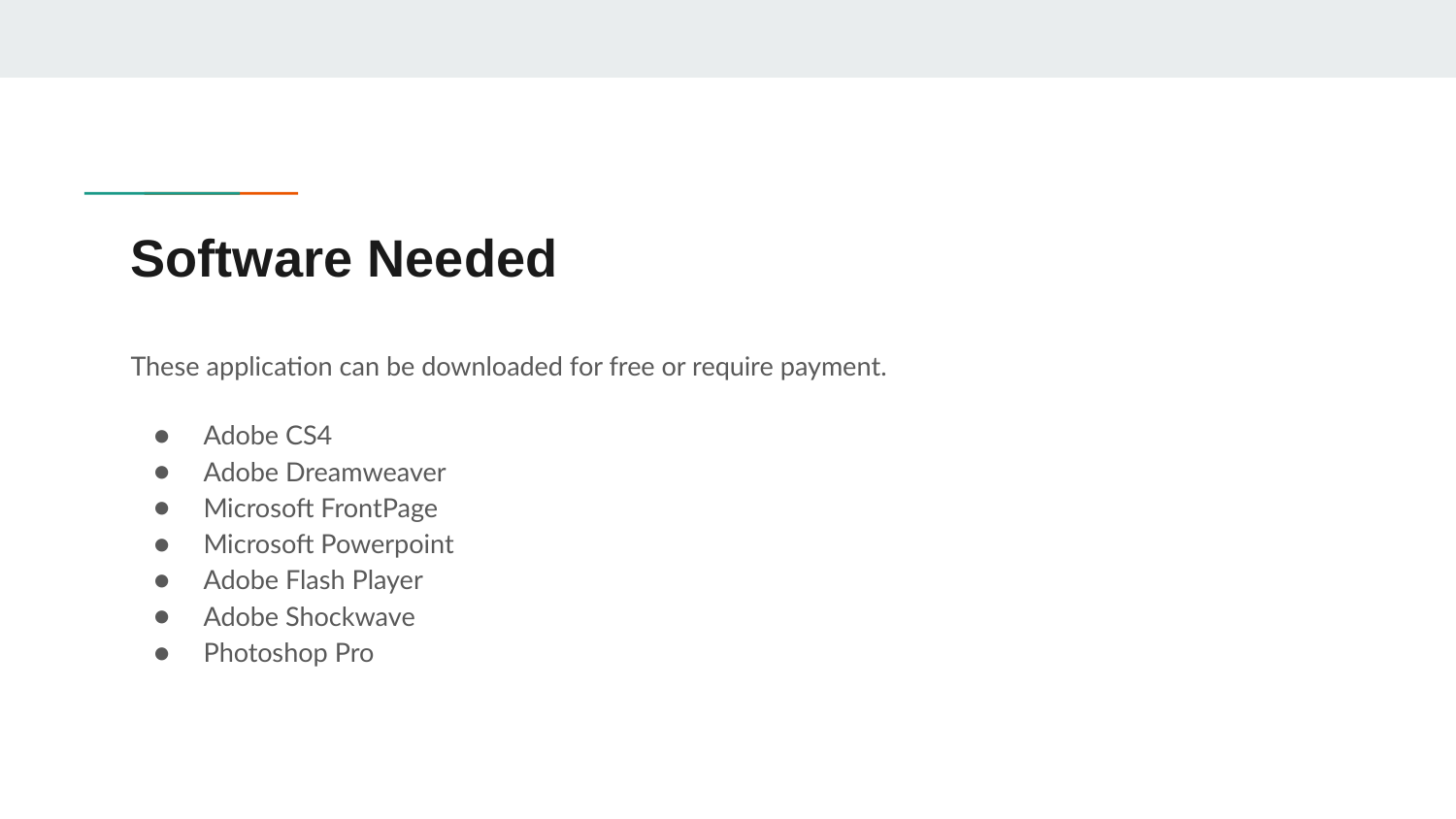

# Software Needed
These application can be downloaded for free or require payment.
Adobe CS4
Adobe Dreamweaver
Microsoft FrontPage
Microsoft Powerpoint
Adobe Flash Player
Adobe Shockwave
Photoshop Pro